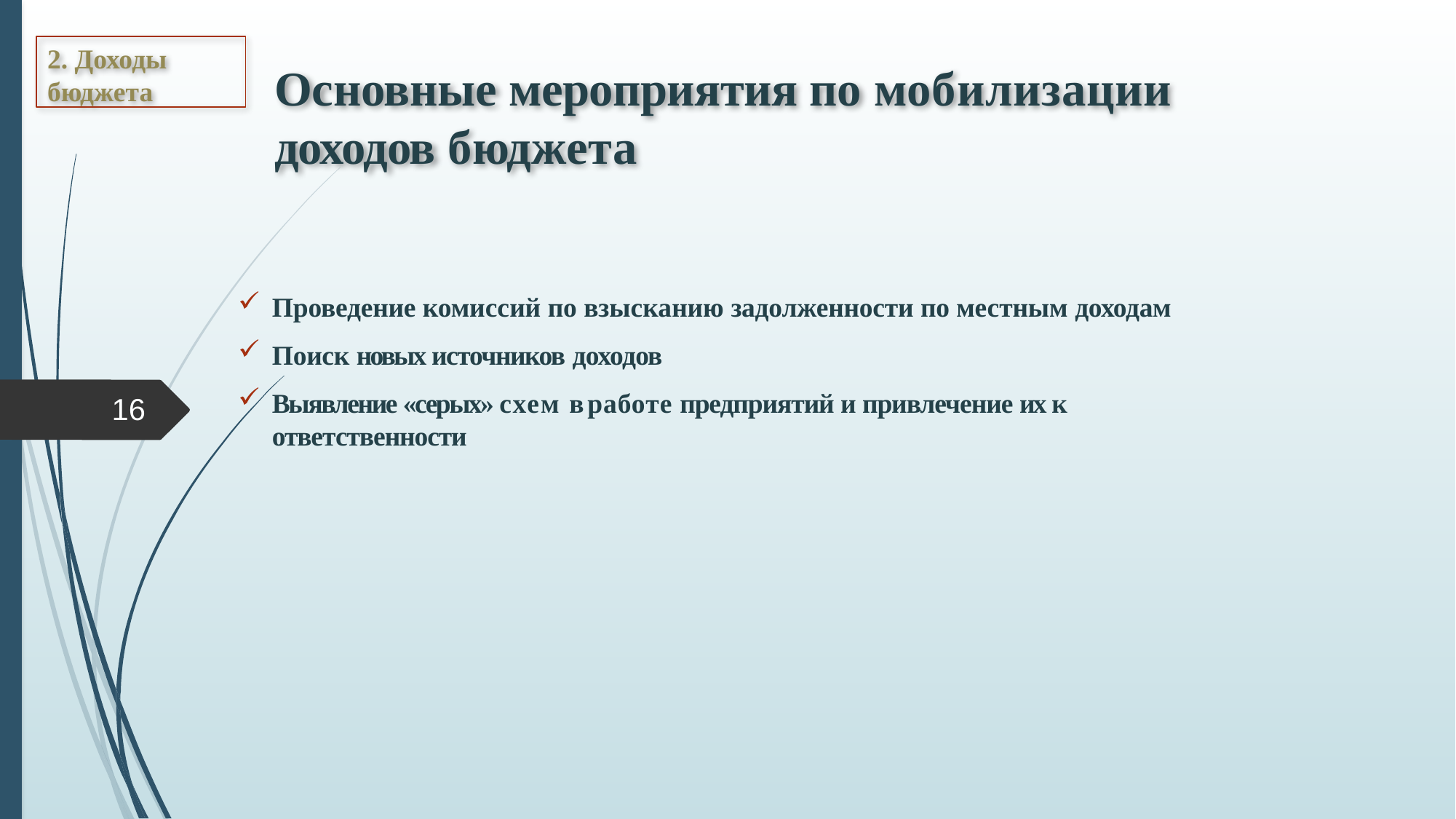

2. Доходы  бюджета
# Основные мероприятия по мобилизации  доходов бюджета
Проведение комиссий по взысканию задолженности по местным доходам
Поиск новых источников доходов
Выявление «серых» схем в работе предприятий и привлечение их к  ответственности
16